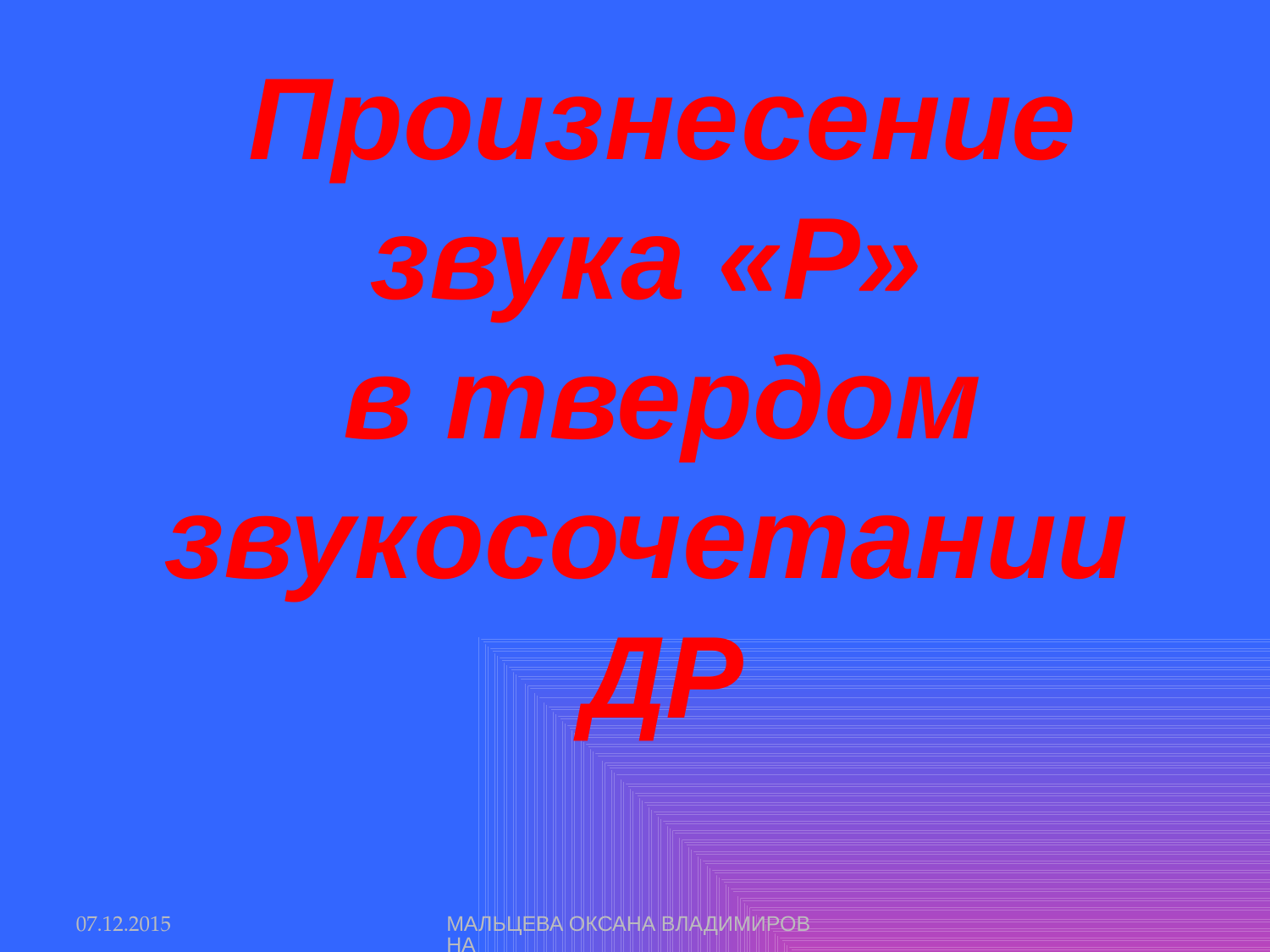

# Произнесение звука «Р» в твердом звукосочетании ДР
07.12.2015
МАЛЬЦЕВА ОКСАНА ВЛАДИМИРОВНА